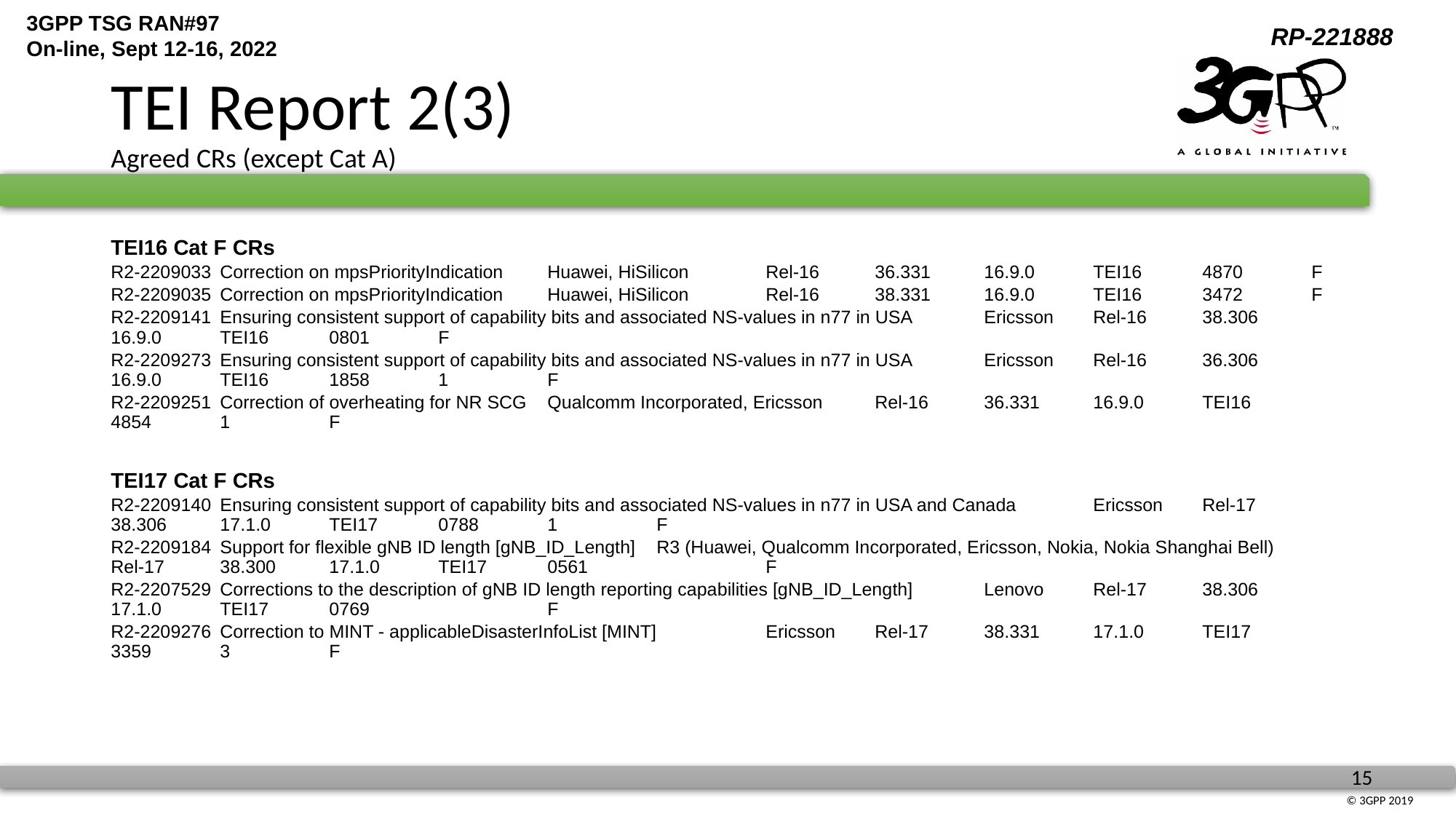

# TEI Report 2(3) Agreed CRs (except Cat A)
TEI16 Cat F CRs
R2-2209033	Correction on mpsPriorityIndication	Huawei, HiSilicon	Rel-16	36.331	16.9.0	TEI16	4870	F
R2-2209035	Correction on mpsPriorityIndication	Huawei, HiSilicon	Rel-16	38.331	16.9.0	TEI16	3472	F
R2-2209141	Ensuring consistent support of capability bits and associated NS-values in n77 in USA	Ericsson	Rel-16	38.306	16.9.0	TEI16	0801	F
R2-2209273	Ensuring consistent support of capability bits and associated NS-values in n77 in USA	Ericsson	Rel-16	36.306	16.9.0	TEI16	1858	1	F
R2-2209251	Correction of overheating for NR SCG	Qualcomm Incorporated, Ericsson	Rel-16	36.331	16.9.0	TEI16	4854	1	F

TEI17 Cat F CRs
R2-2209140	Ensuring consistent support of capability bits and associated NS-values in n77 in USA and Canada	Ericsson	Rel-17	38.306	17.1.0	TEI17	0788	1	F
R2-2209184	Support for flexible gNB ID length [gNB_ID_Length]	R3 (Huawei, Qualcomm Incorporated, Ericsson, Nokia, Nokia Shanghai Bell)	Rel-17	38.300	17.1.0	TEI17	0561		F
R2-2207529	Corrections to the description of gNB ID length reporting capabilities [gNB_ID_Length]	Lenovo	Rel-17	38.306	17.1.0	TEI17	0769		F
R2-2209276	Correction to MINT - applicableDisasterInfoList [MINT]	Ericsson	Rel-17	38.331	17.1.0	TEI17	3359	3	F